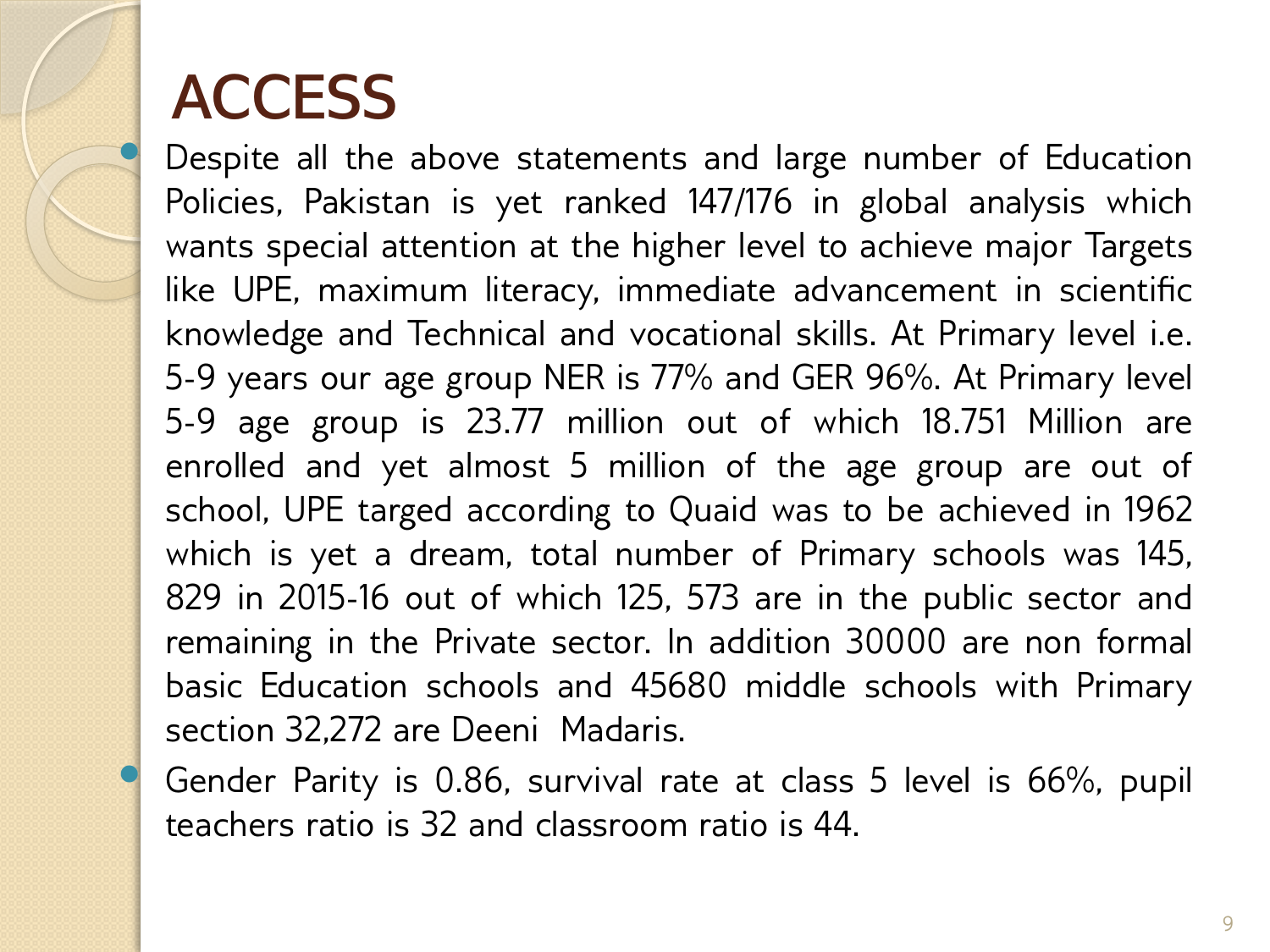

# ACCESS
Despite all the above statements and large number of Education Policies, Pakistan is yet ranked 147/176 in global analysis which wants special attention at the higher level to achieve major Targets like UPE, maximum literacy, immediate advancement in scientific knowledge and Technical and vocational skills. At Primary level i.e. 5-9 years our age group NER is 77% and GER 96%. At Primary level 5-9 age group is 23.77 million out of which 18.751 Million are enrolled and yet almost 5 million of the age group are out of school, UPE targed according to Quaid was to be achieved in 1962 which is yet a dream, total number of Primary schools was 145, 829 in 2015-16 out of which 125, 573 are in the public sector and remaining in the Private sector. In addition 30000 are non formal basic Education schools and 45680 middle schools with Primary section 32,272 are Deeni  Madaris.
Gender Parity is 0.86, survival rate at class 5 level is 66%, pupil teachers ratio is 32 and classroom ratio is 44.

9